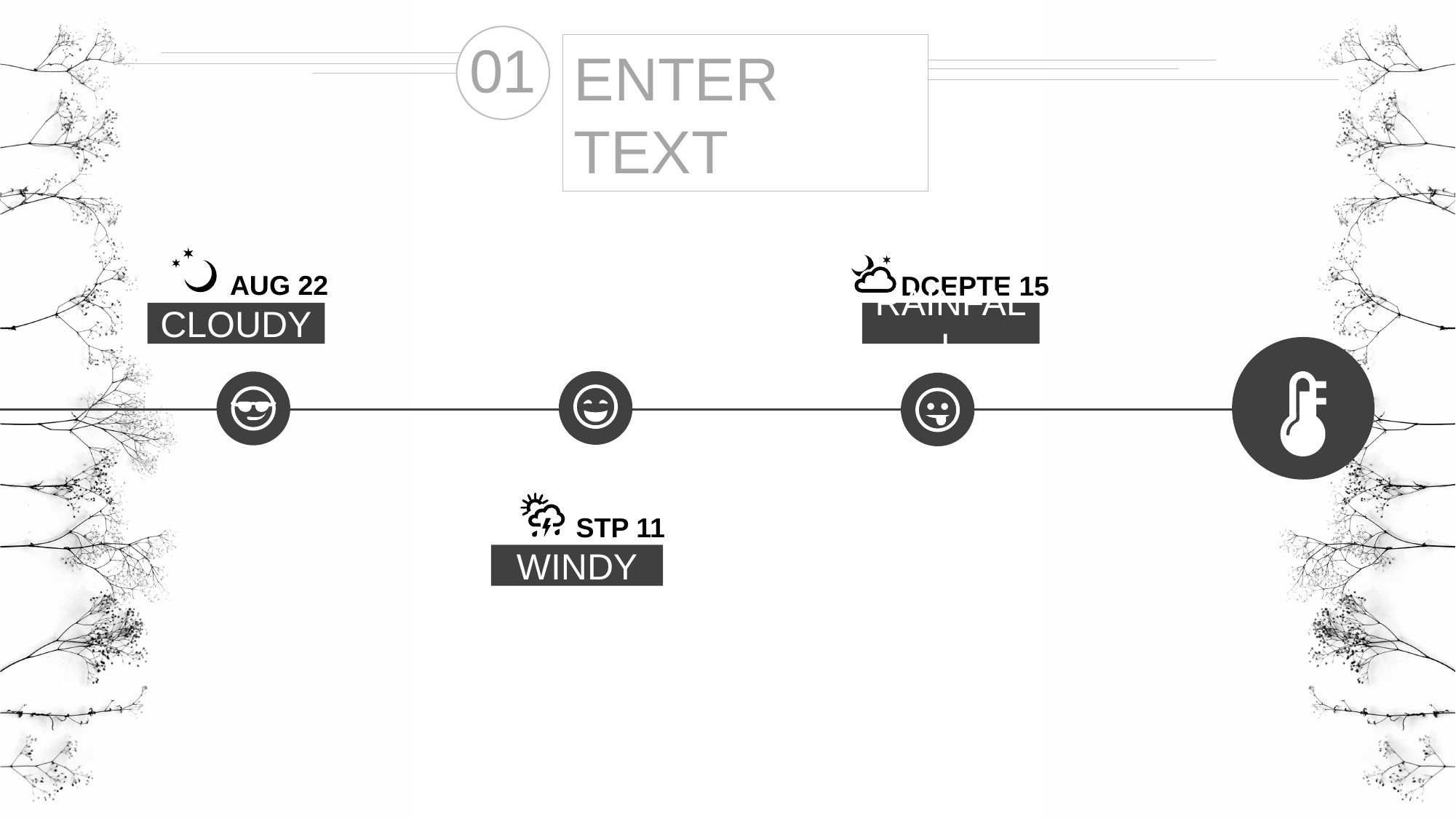

AUG 22
DCEPTE 15
CLOUDY
RAINFALL

STP 11
WINDY